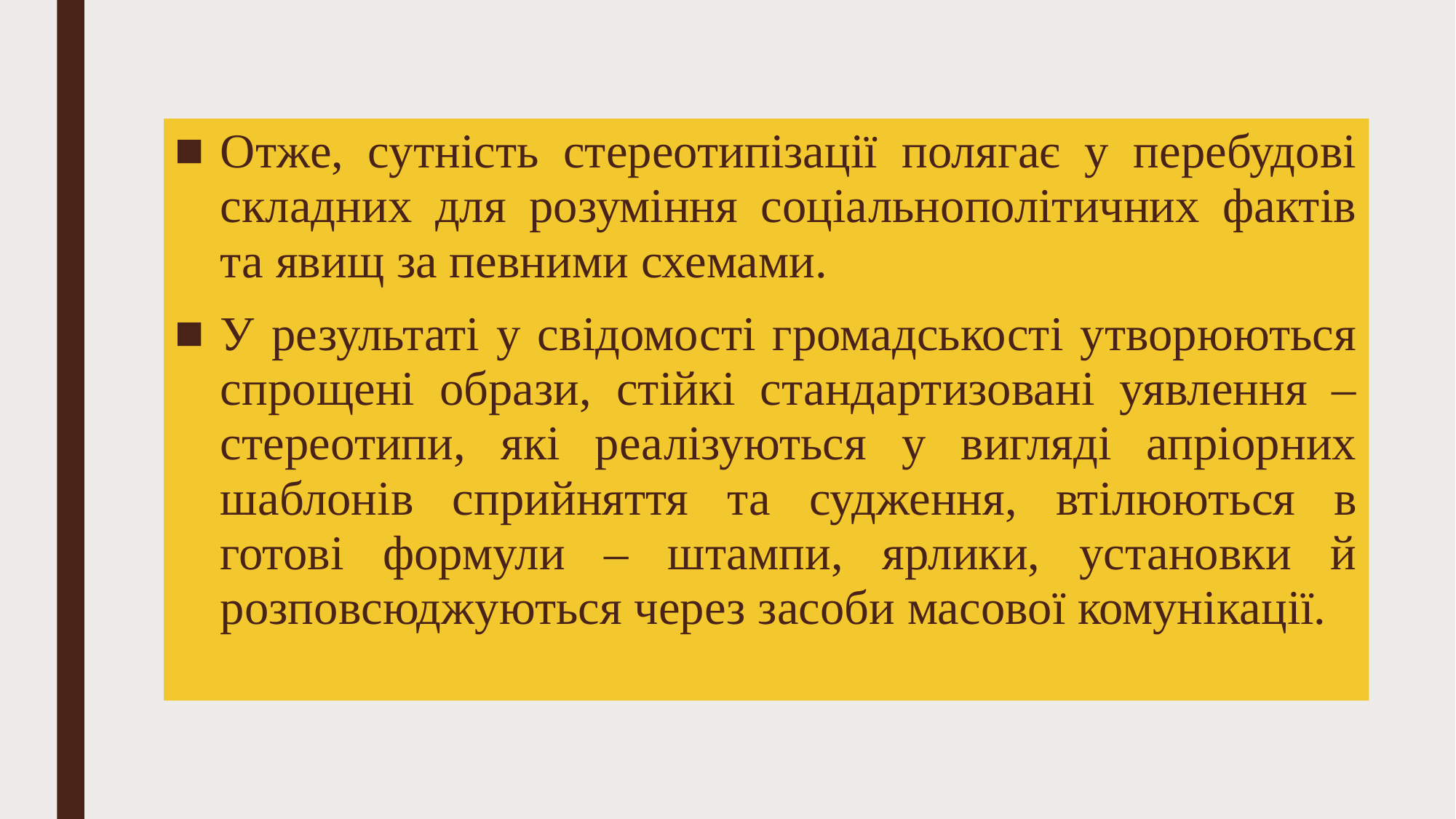

Отже, сутність стереотипізації полягає у перебудові складних для розуміння соціальнополітичних фактів та явищ за певними схемами.
У результаті у свідомості громадськості утворюються спрощені образи, стійкі стандартизовані уявлення – стереотипи, які реалізуються у вигляді апріорних шаблонів сприйняття та судження, втілюються в готові формули – штампи, ярлики, установки й розповсюджуються через засоби масової комунікації.